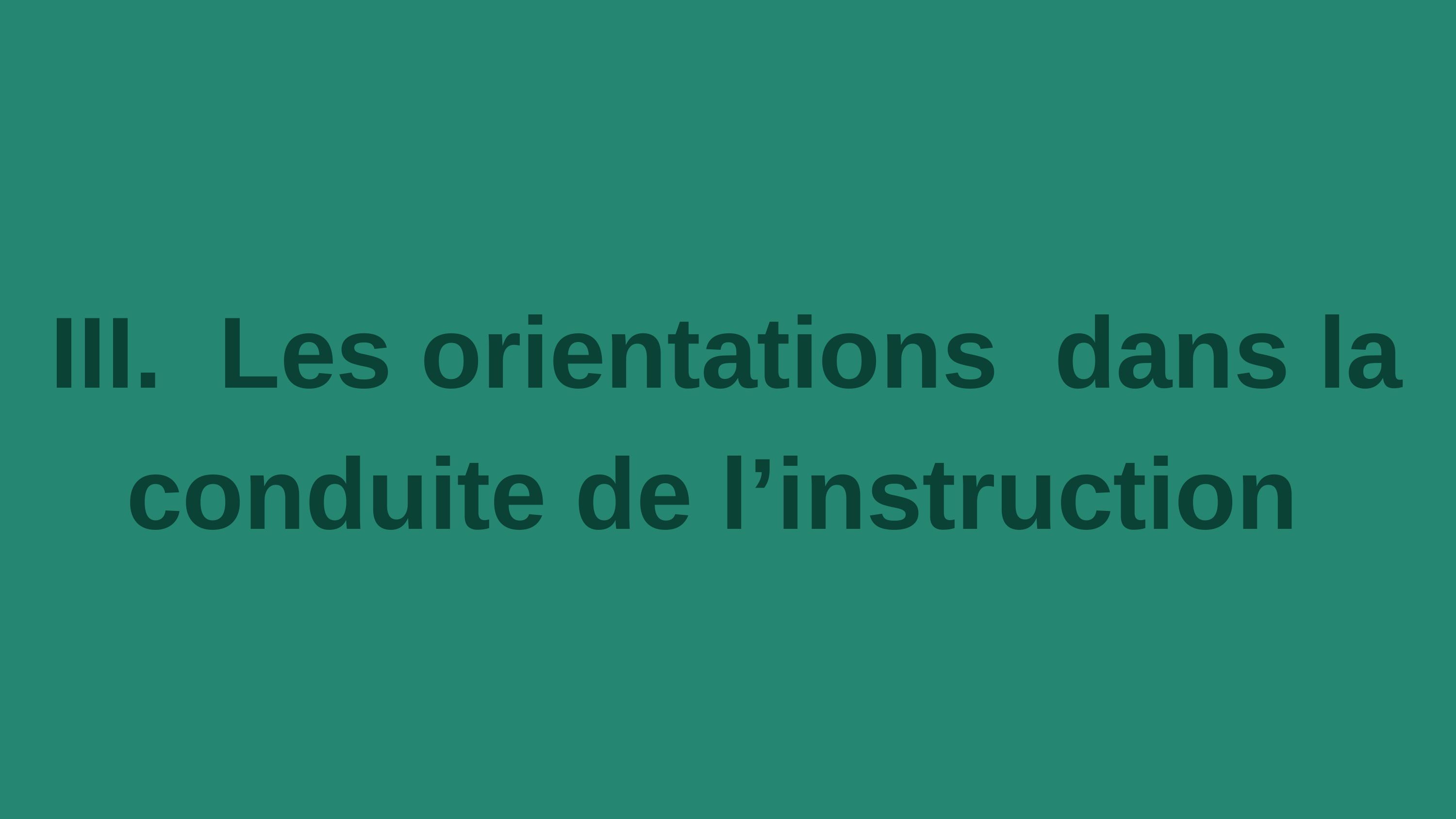

III.  Les orientations  dans la conduite de l’instruction